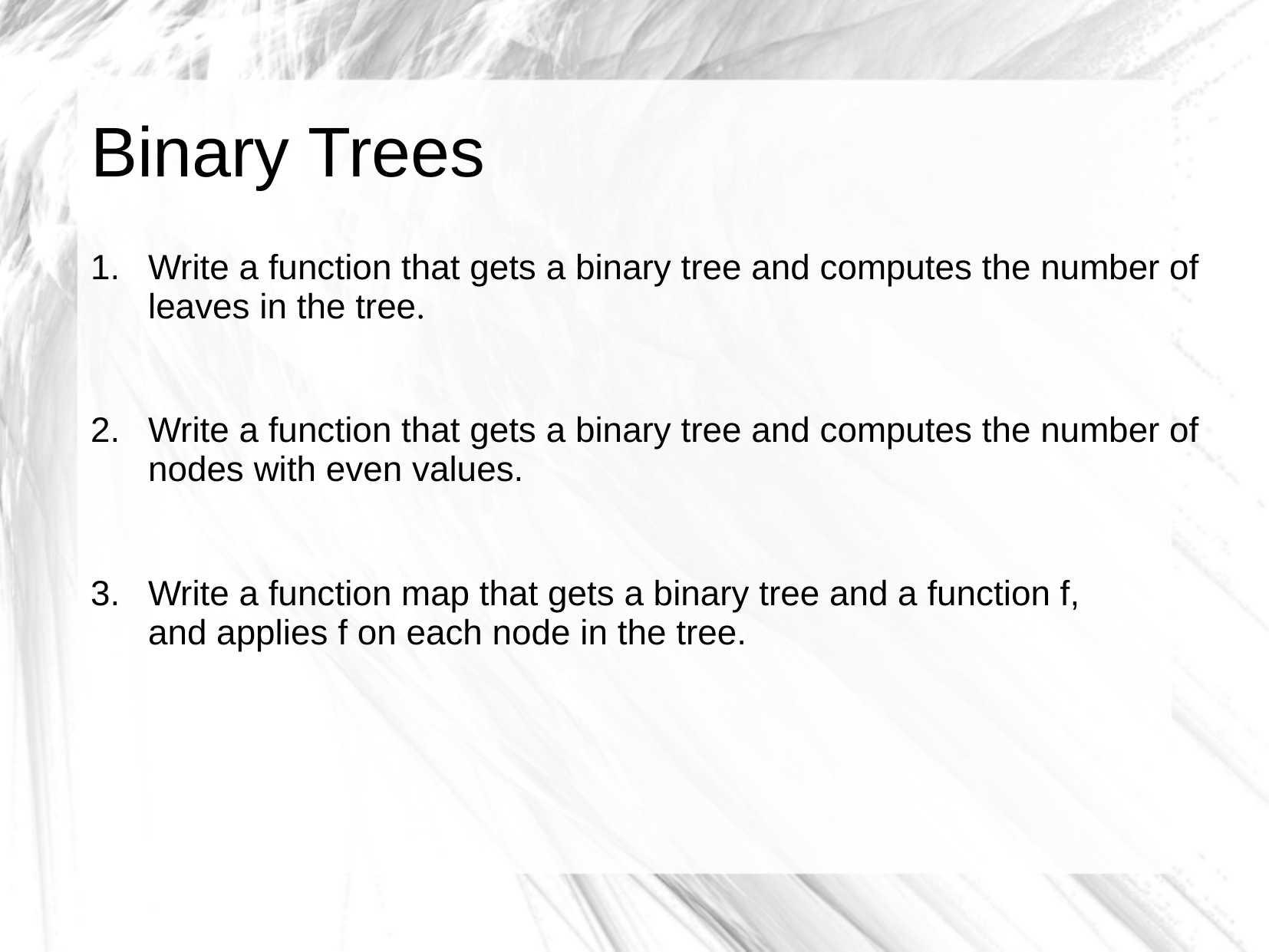

# Binary Trees
Write a function that gets a binary tree and computes the number of leaves in the tree.

Write a function that gets a binary tree and computes the number of nodes with even values.

Write a function map that gets a binary tree and a function f,
and applies f on each node in the tree.